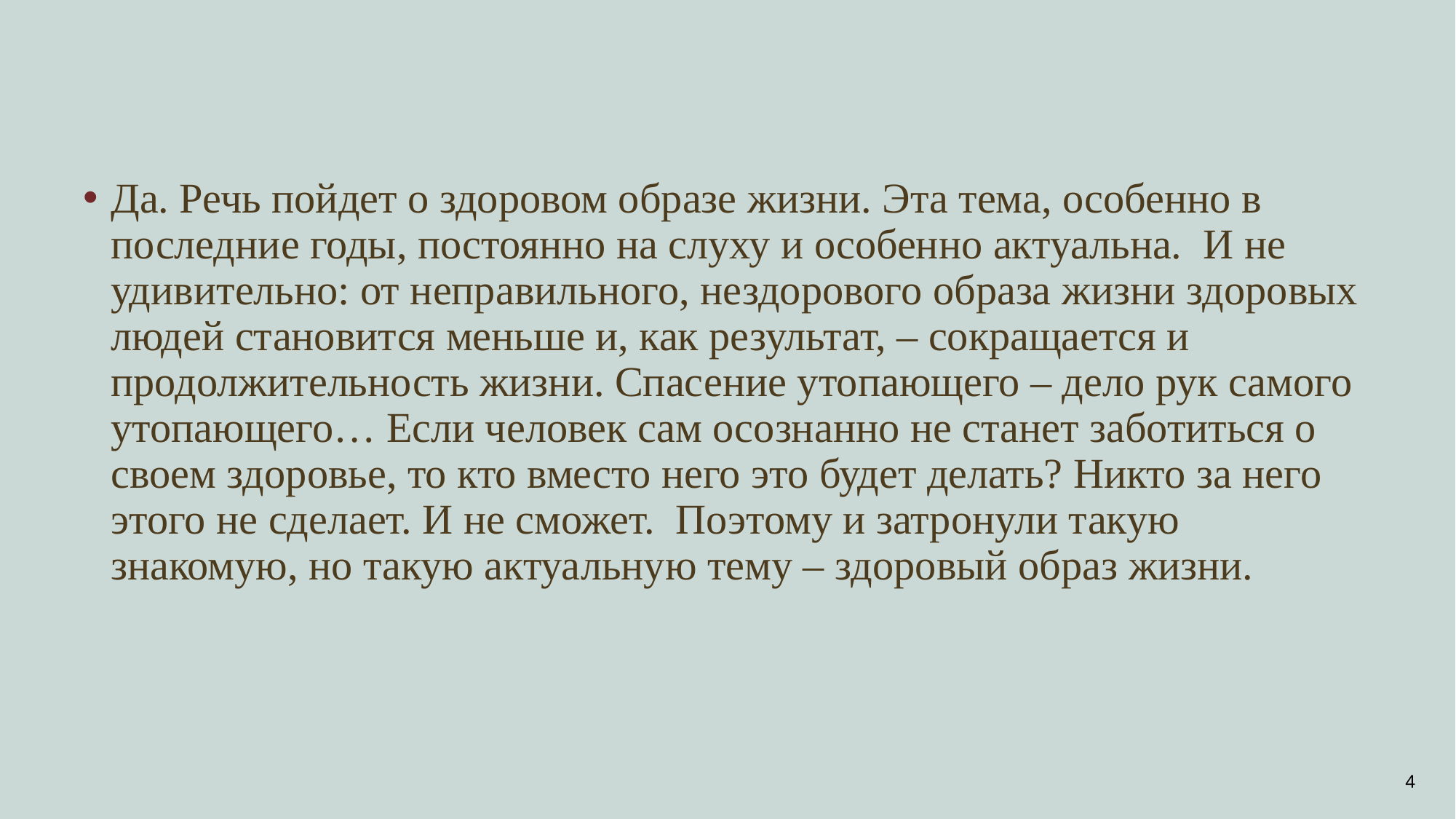

Да. Речь пойдет о здоровом образе жизни. Эта тема, особенно в последние годы, постоянно на слуху и особенно актуальна.  И не удивительно: от неправильного, нездорового образа жизни здоровых людей становится меньше и, как результат, – сокращается и продолжительность жизни. Спасение утопающего – дело рук самого утопающего… Если человек сам осознанно не станет заботиться о своем здоровье, то кто вместо него это будет делать? Никто за него этого не сделает. И не сможет.  Поэтому и затронули такую знакомую, но такую актуальную тему – здоровый образ жизни.
4